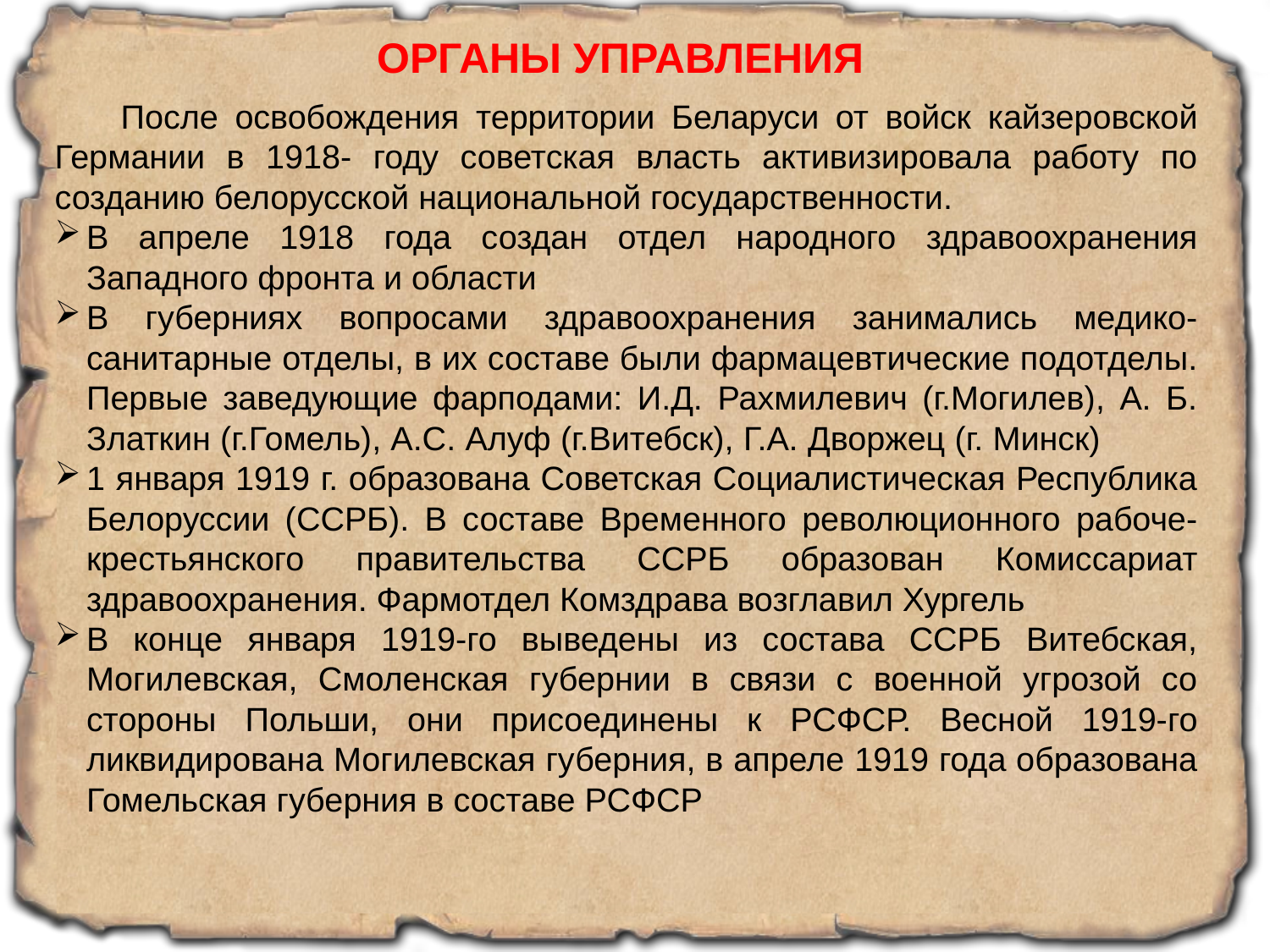

# ОРГАНЫ УПРАВЛЕНИЯ
 После освобождения территории Беларуси от войск кайзеровской Германии в 1918- году советская власть активизировала работу по созданию белорусской национальной государственности.
В апреле 1918 года создан отдел народного здравоохранения Западного фронта и области
В губерниях вопросами здравоохранения занимались медико-санитарные отделы, в их составе были фармацевтические подотделы. Первые заведующие фарподами: И.Д. Рахмилевич (г.Могилев), А. Б. Златкин (г.Гомель), А.С. Алуф (г.Витебск), Г.А. Дворжец (г. Минск)
1 января 1919 г. образована Советская Социалистическая Республика Белоруссии (ССРБ). В составе Временного революционного рабоче-крестьянского правительства ССРБ образован Комиссариат здравоохранения. Фармотдел Комздрава возглавил Хургель
В конце января 1919-го выведены из состава ССРБ Витебская, Могилевская, Смоленская губернии в связи с военной угрозой со стороны Польши, они присоединены к РСФСР. Весной 1919-го ликвидирована Могилевская губерния, в апреле 1919 года образована Гомельская губерния в составе РСФСР